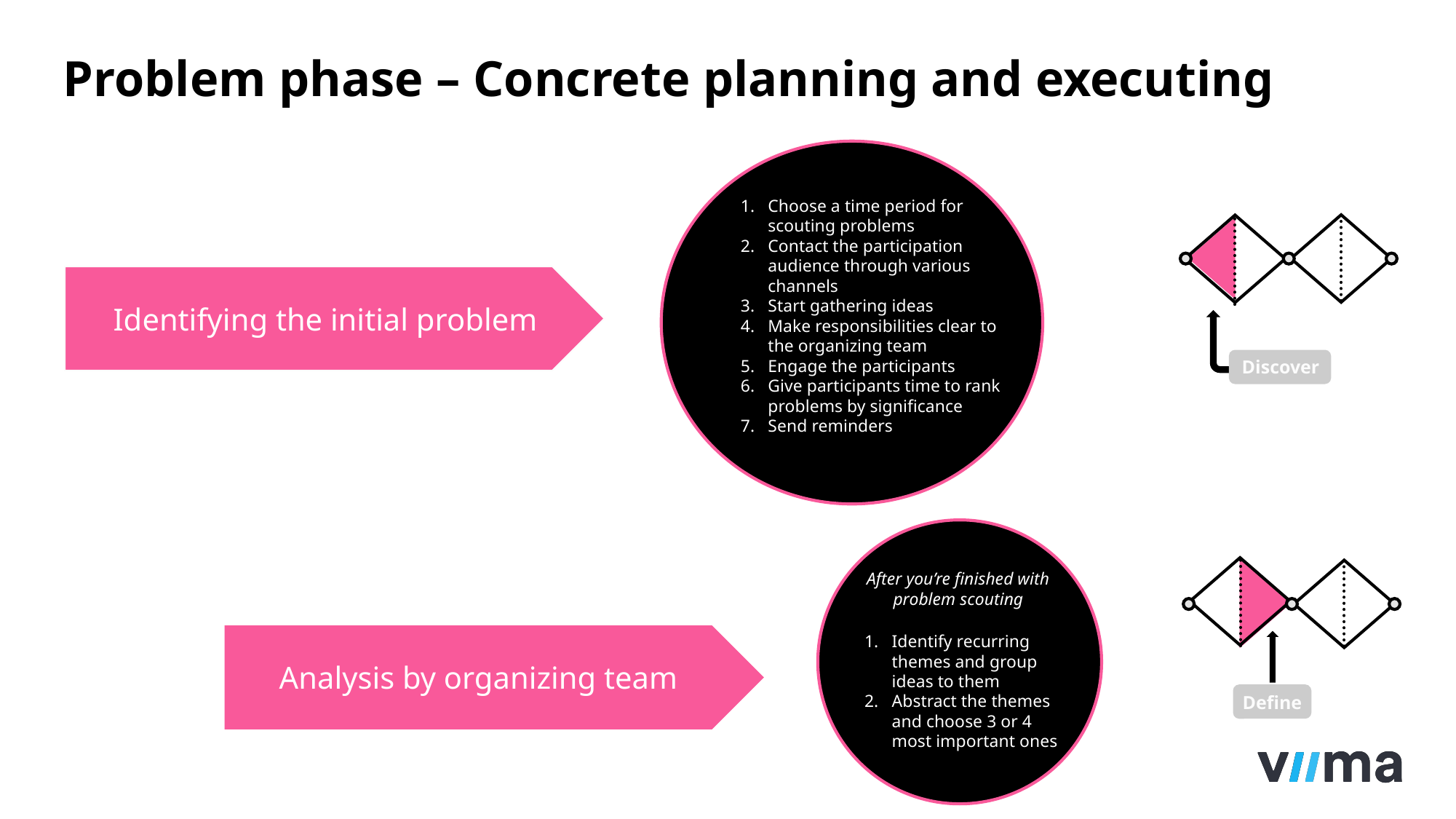

# Problem phase – Concrete planning and executing

Choose a time period for scouting problems
Contact the participation audience through various channels
Start gathering ideas
Make responsibilities clear to the organizing team
Engage the participants
Give participants time to rank problems by significance
Send reminders

Identifying the initial problem

Discover

After you’re finished with problem scouting

Identify recurring themes and group ideas to them
Abstract the themes and choose 3 or 4 most important ones

Analysis by organizing team

Define